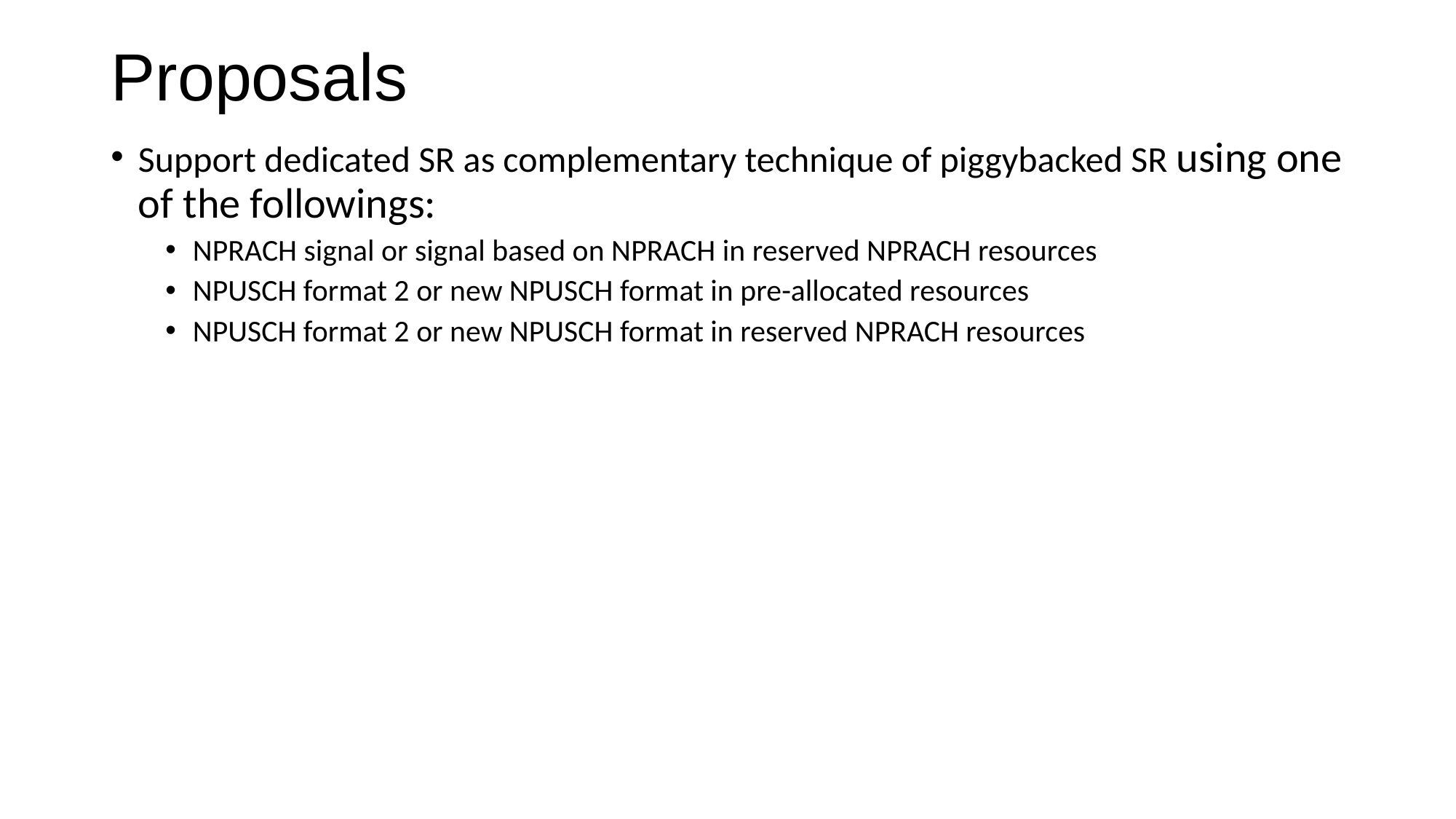

# Proposals
Support dedicated SR as complementary technique of piggybacked SR using one of the followings:
NPRACH signal or signal based on NPRACH in reserved NPRACH resources
NPUSCH format 2 or new NPUSCH format in pre-allocated resources
NPUSCH format 2 or new NPUSCH format in reserved NPRACH resources